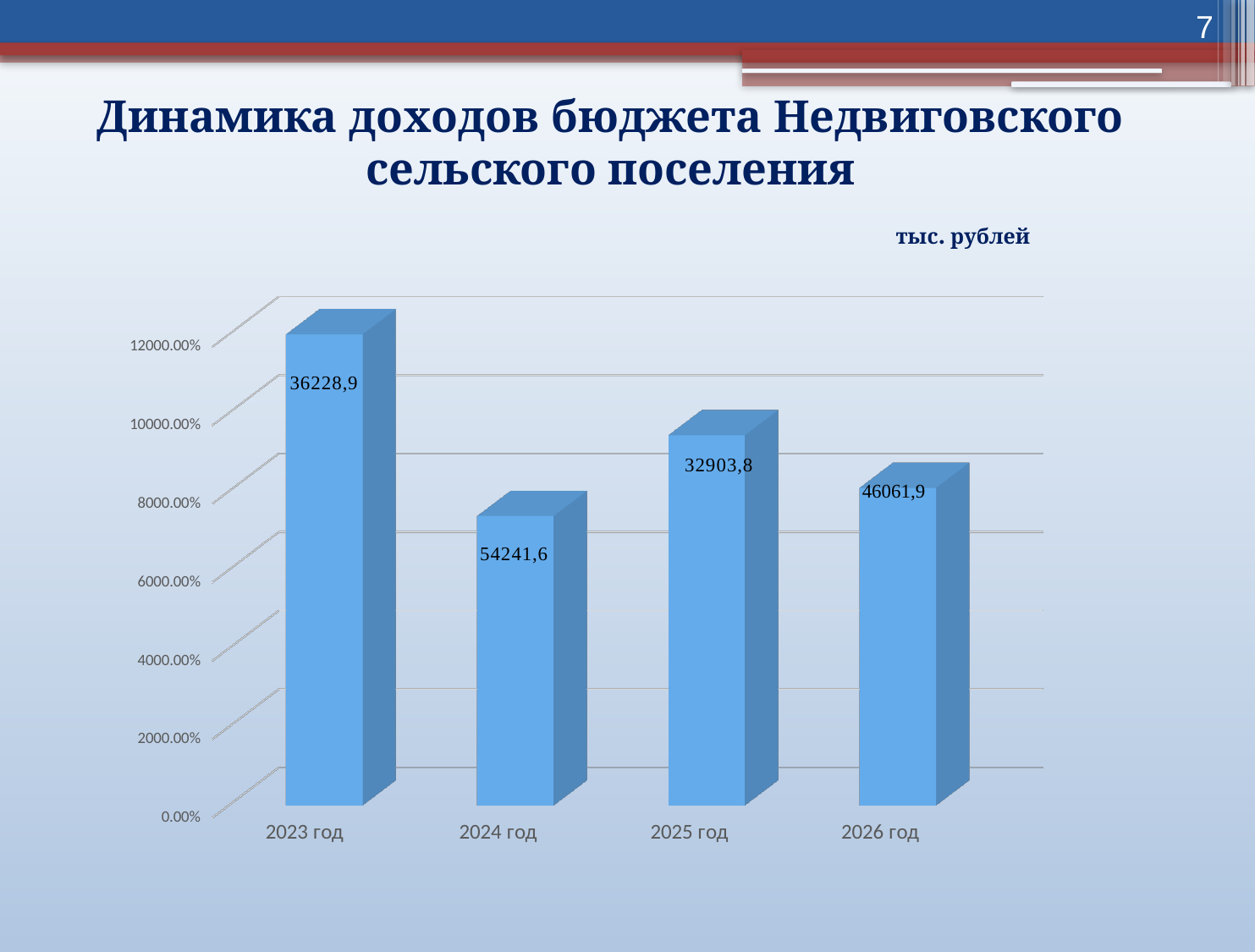

7
Динамика доходов бюджета Недвиговского сельского поселения
тыс. рублей

[unsupported chart]

46061,9